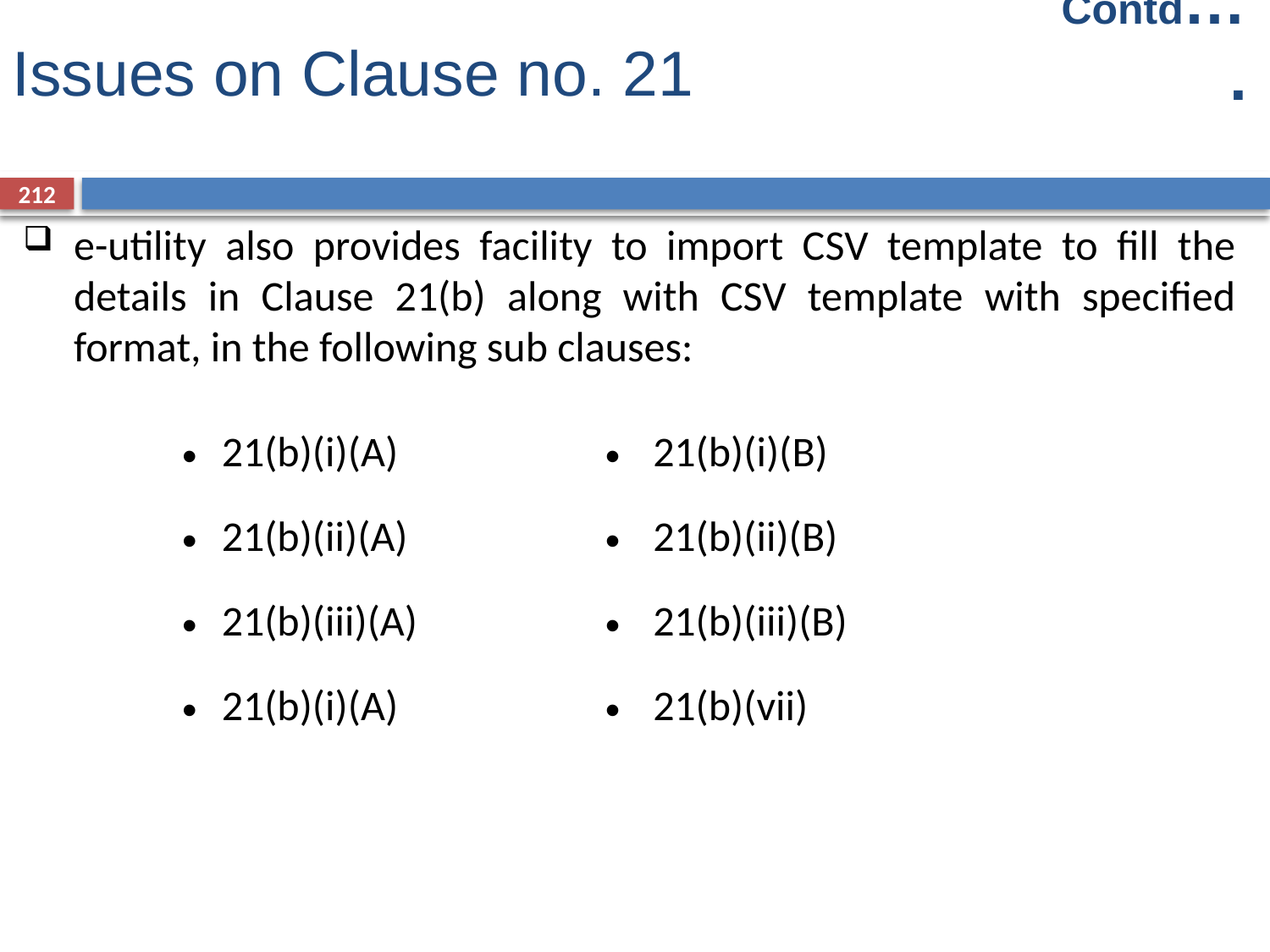

Contd….
# Issues on Clause no. 21
212
e-utility also provides facility to import CSV template to fill the details in Clause 21(b) along with CSV template with specified format, in the following sub clauses:

| 21(b)(i)(A) 21(b)(ii)(A) 21(b)(iii)(A) 21(b)(i)(A) | 21(b)(i)(B) 21(b)(ii)(B) 21(b)(iii)(B) 21(b)(vii) |
| --- | --- |
|  |  |
|  |  |
|  |  |